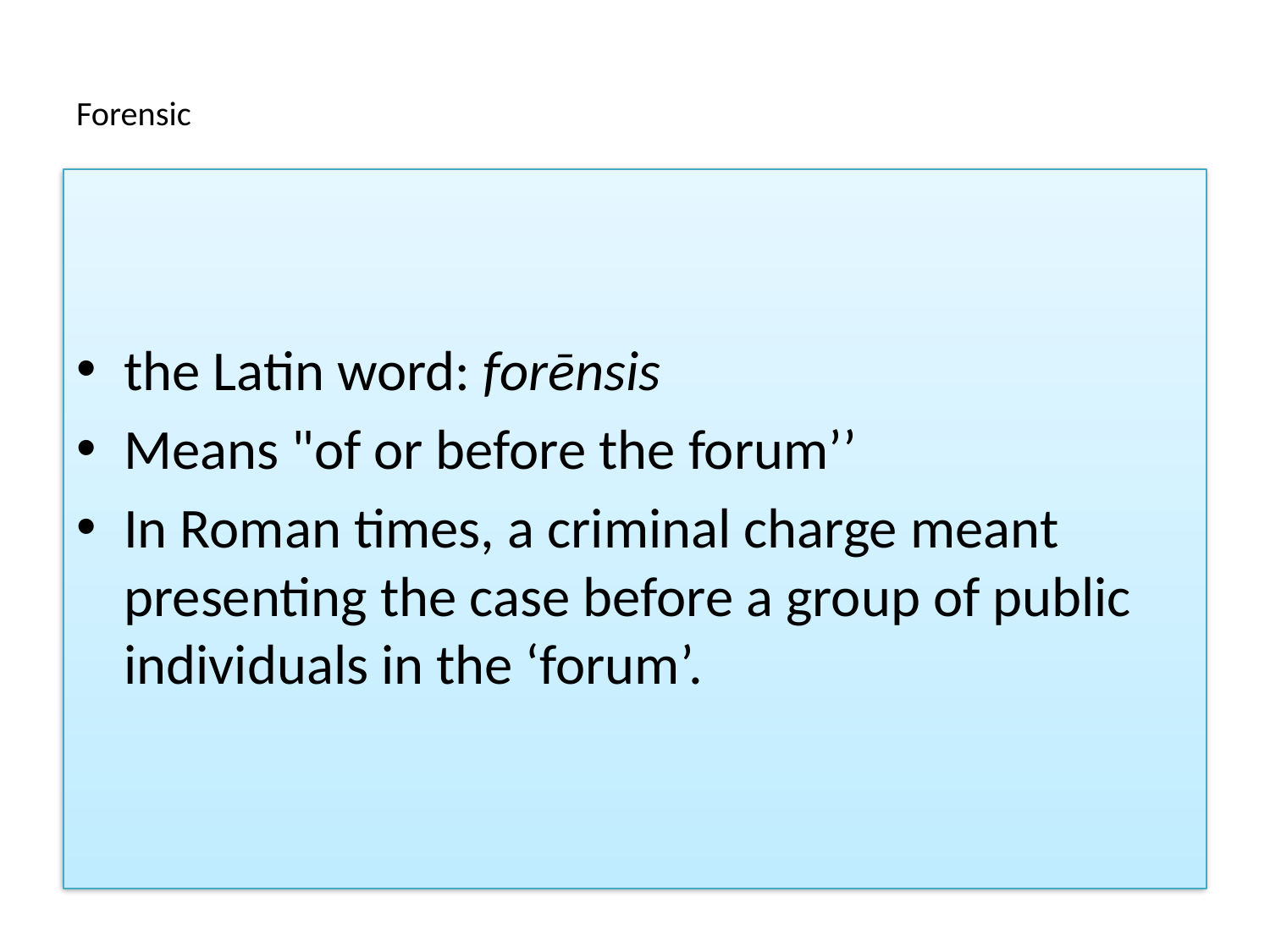

# Forensic

the Latin word: forēnsis
Means "of or before the forum’’
In Roman times, a criminal charge meant presenting the case before a group of public individuals in the ‘forum’.